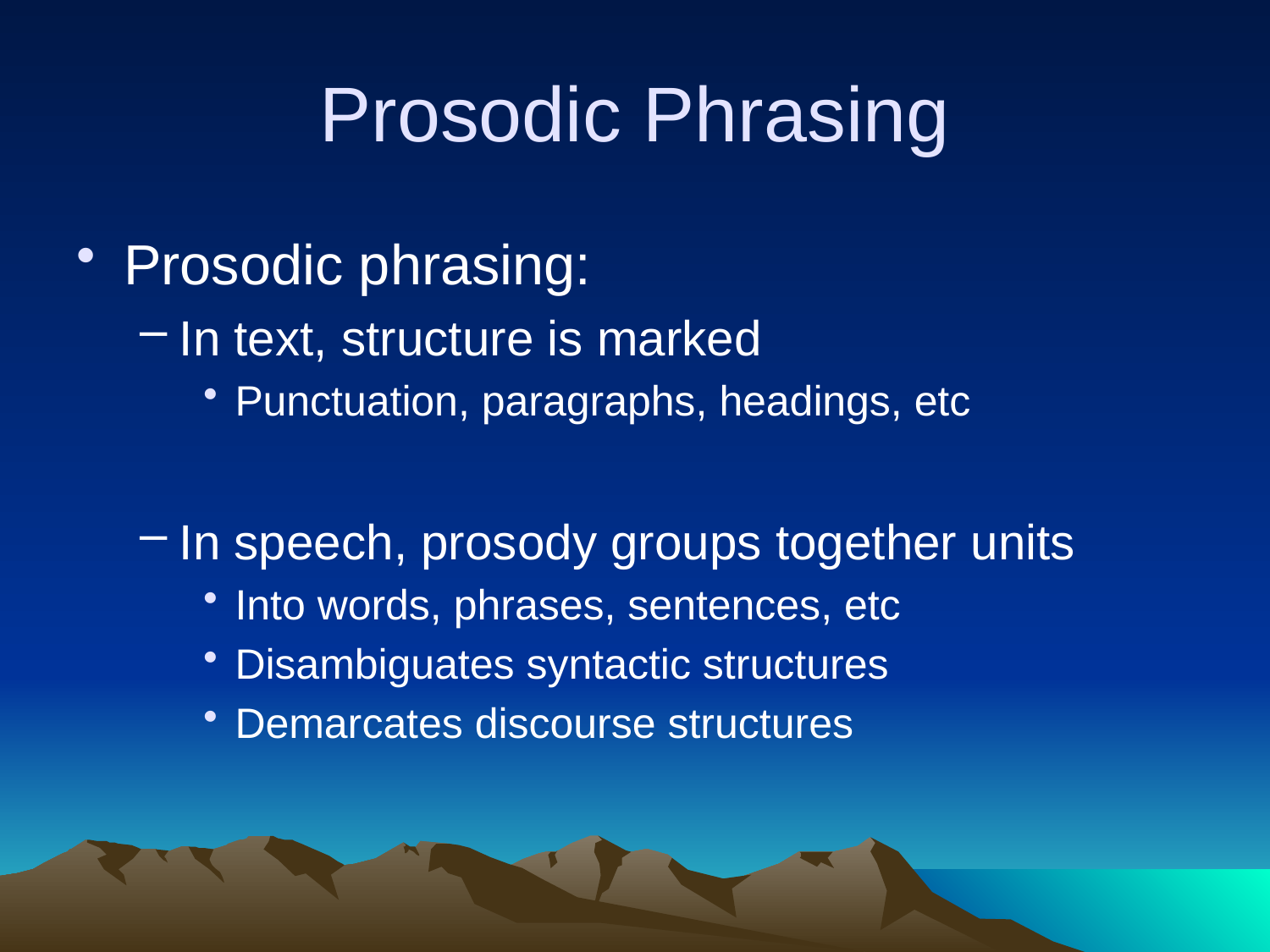

# Prosodic Phrasing
Prosodic phrasing:
In text, structure is marked
Punctuation, paragraphs, headings, etc

In speech, prosody groups together units
Into words, phrases, sentences, etc
Disambiguates syntactic structures
Demarcates discourse structures